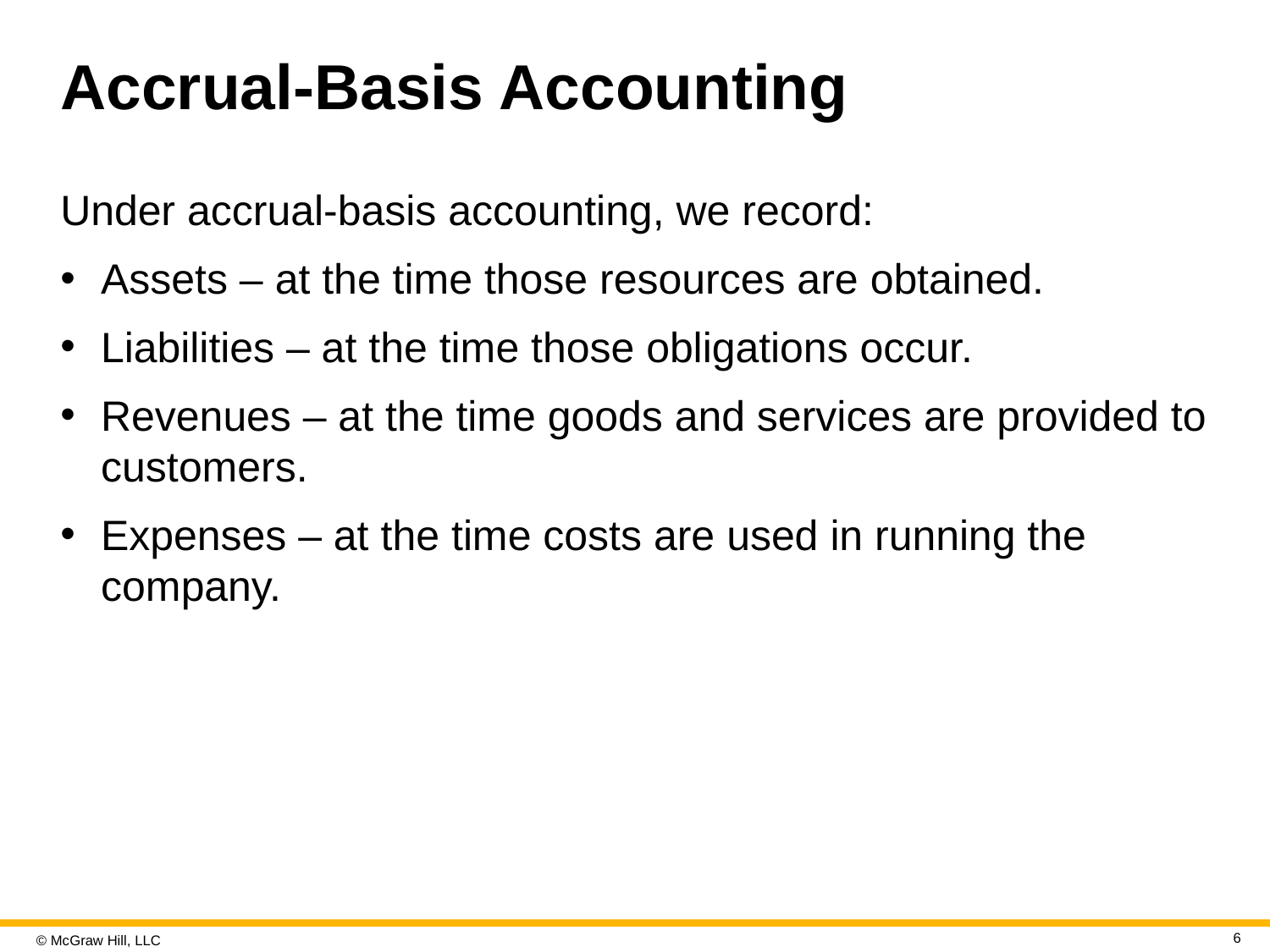

# Accrual-Basis Accounting
Under accrual-basis accounting, we record:
Assets – at the time those resources are obtained.
Liabilities – at the time those obligations occur.
Revenues – at the time goods and services are provided to customers.
Expenses – at the time costs are used in running the company.
6